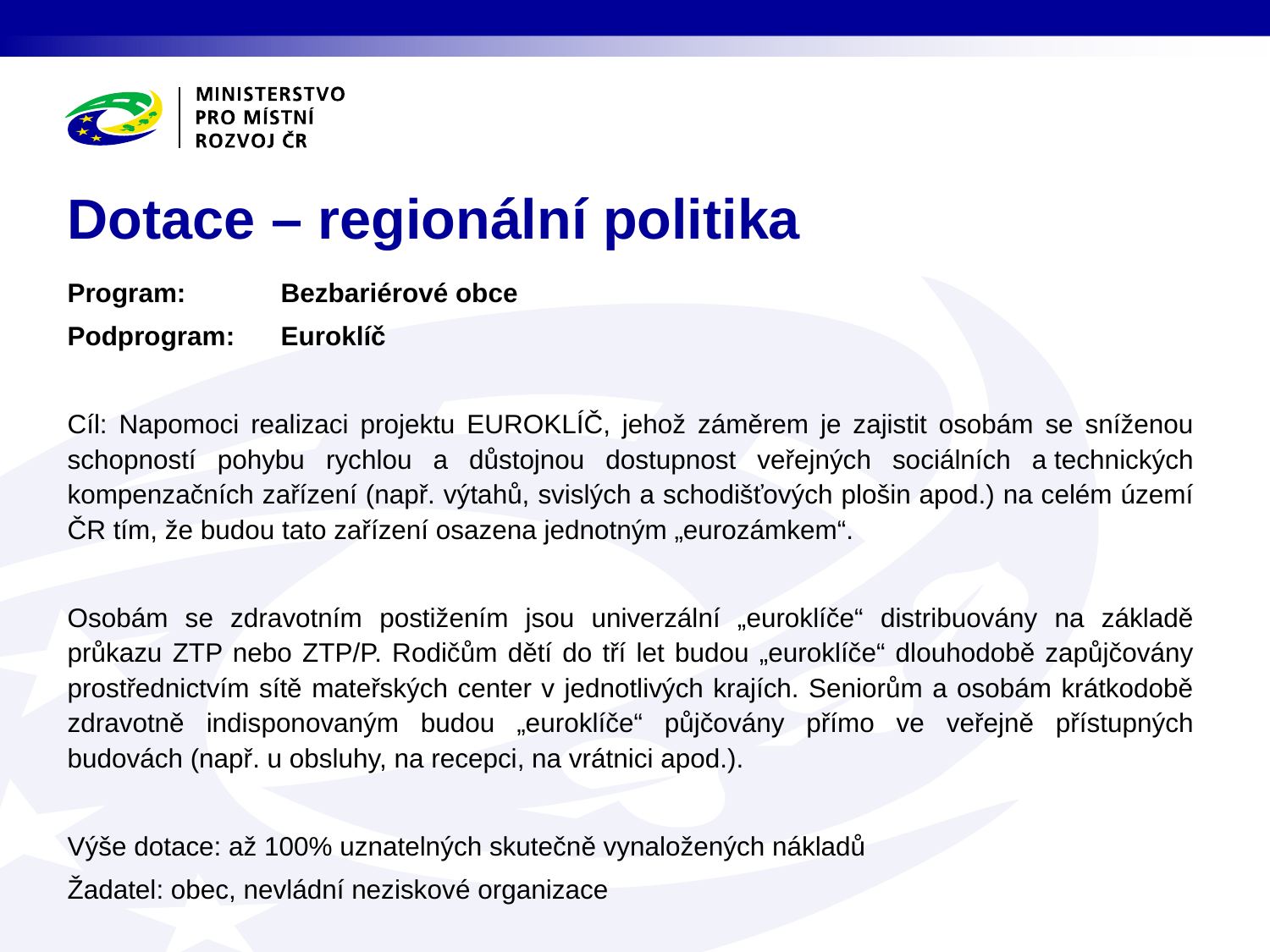

# Dotace – regionální politika
Program: 		Bezbariérové obce
Podprogram: 	Euroklíč

Cíl: Napomoci realizaci projektu EUROKLÍČ, jehož záměrem je zajistit osobám se sníženou schopností pohybu rychlou a důstojnou dostupnost veřejných sociálních a technických kompenzačních zařízení (např. výtahů, svislých a schodišťových plošin apod.) na celém území ČR tím, že budou tato zařízení osazena jednotným „eurozámkem“.

Osobám se zdravotním postižením jsou univerzální „euroklíče“ distribuovány na základě průkazu ZTP nebo ZTP/P. Rodičům dětí do tří let budou „euroklíče“ dlouhodobě zapůjčovány prostřednictvím sítě mateřských center v jednotlivých krajích. Seniorům a osobám krátkodobě zdravotně indisponovaným budou „euroklíče“ půjčovány přímo ve veřejně přístupných budovách (např. u obsluhy, na recepci, na vrátnici apod.).

Výše dotace: až 100% uznatelných skutečně vynaložených nákladů
Žadatel: obec, nevládní neziskové organizace